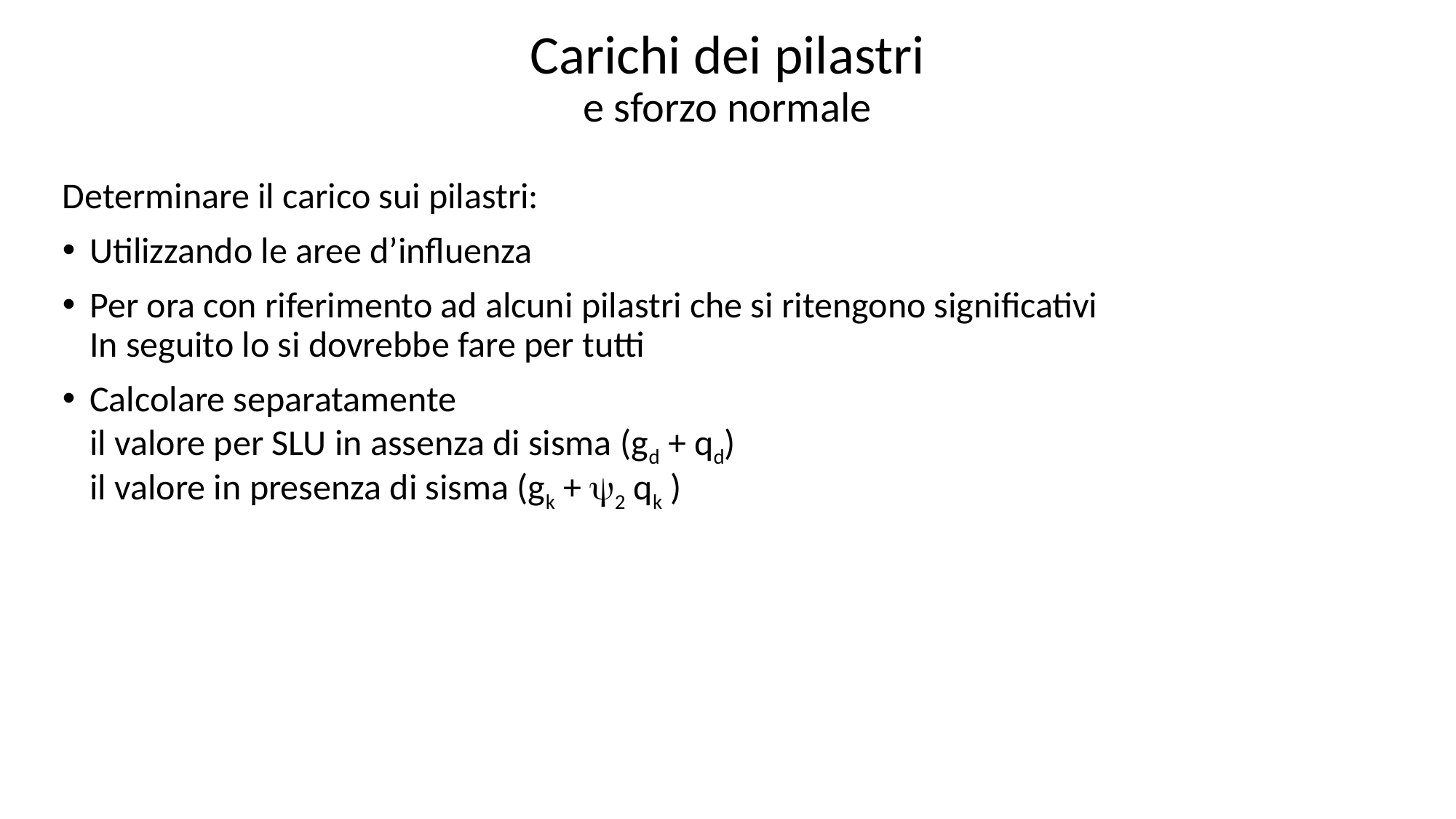

# Carichi dei pilastri e sforzo normale
Determinare il carico sui pilastri:
Utilizzando le aree d’influenza
Per ora con riferimento ad alcuni pilastri che si ritengono significativi
In seguito lo si dovrebbe fare per tutti
Calcolare separatamente
il valore per SLU in assenza di sisma (gd + qd)
il valore in presenza di sisma (gk + ψ2 qk )